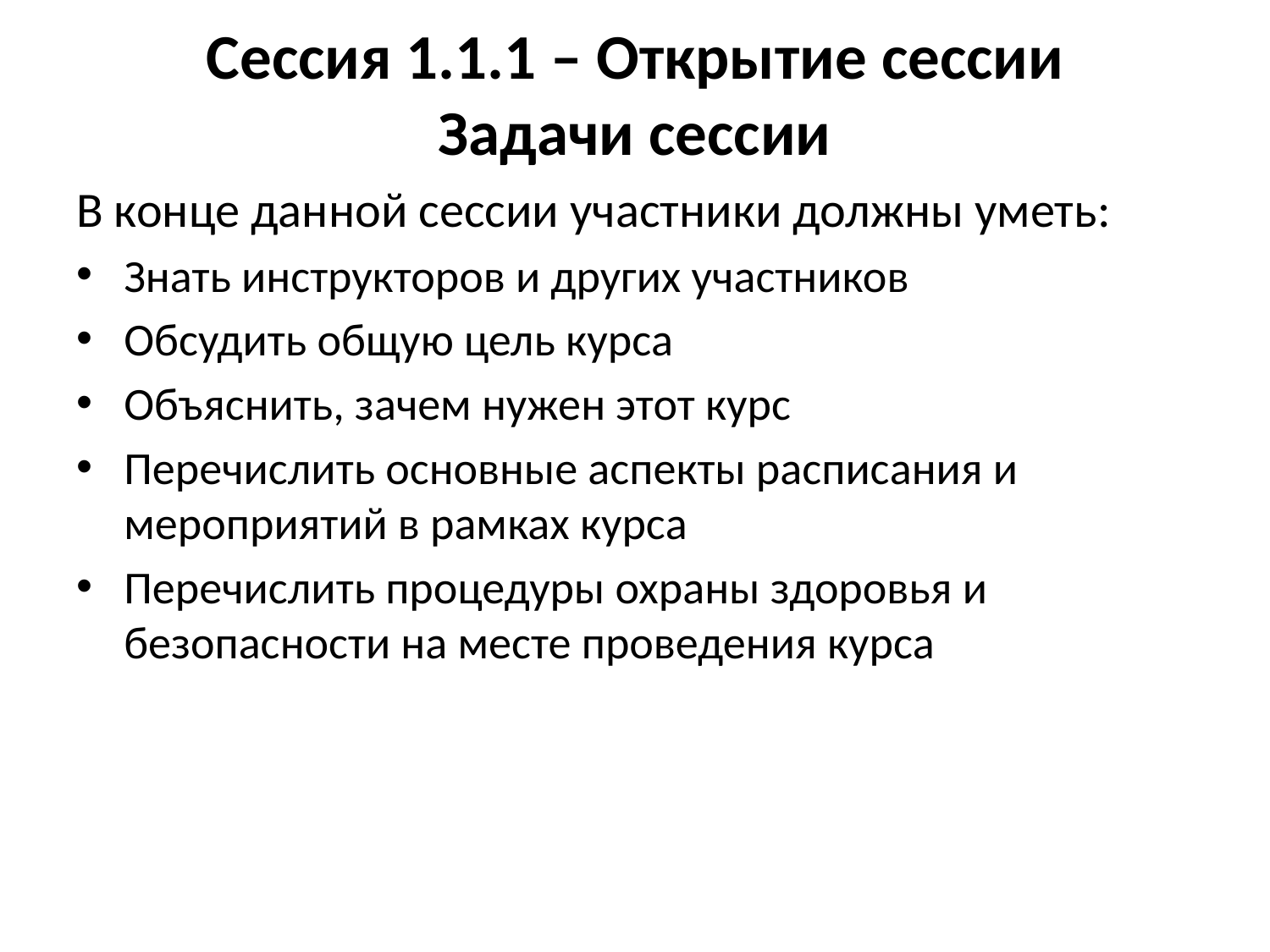

# Сессия 1.1.1 – Открытие сессии Задачи сессии
В конце данной сессии участники должны уметь:
Знать инструкторов и других участников
Обсудить общую цель курса
Объяснить, зачем нужен этот курс
Перечислить основные аспекты расписания и мероприятий в рамках курса
Перечислить процедуры охраны здоровья и безопасности на месте проведения курса